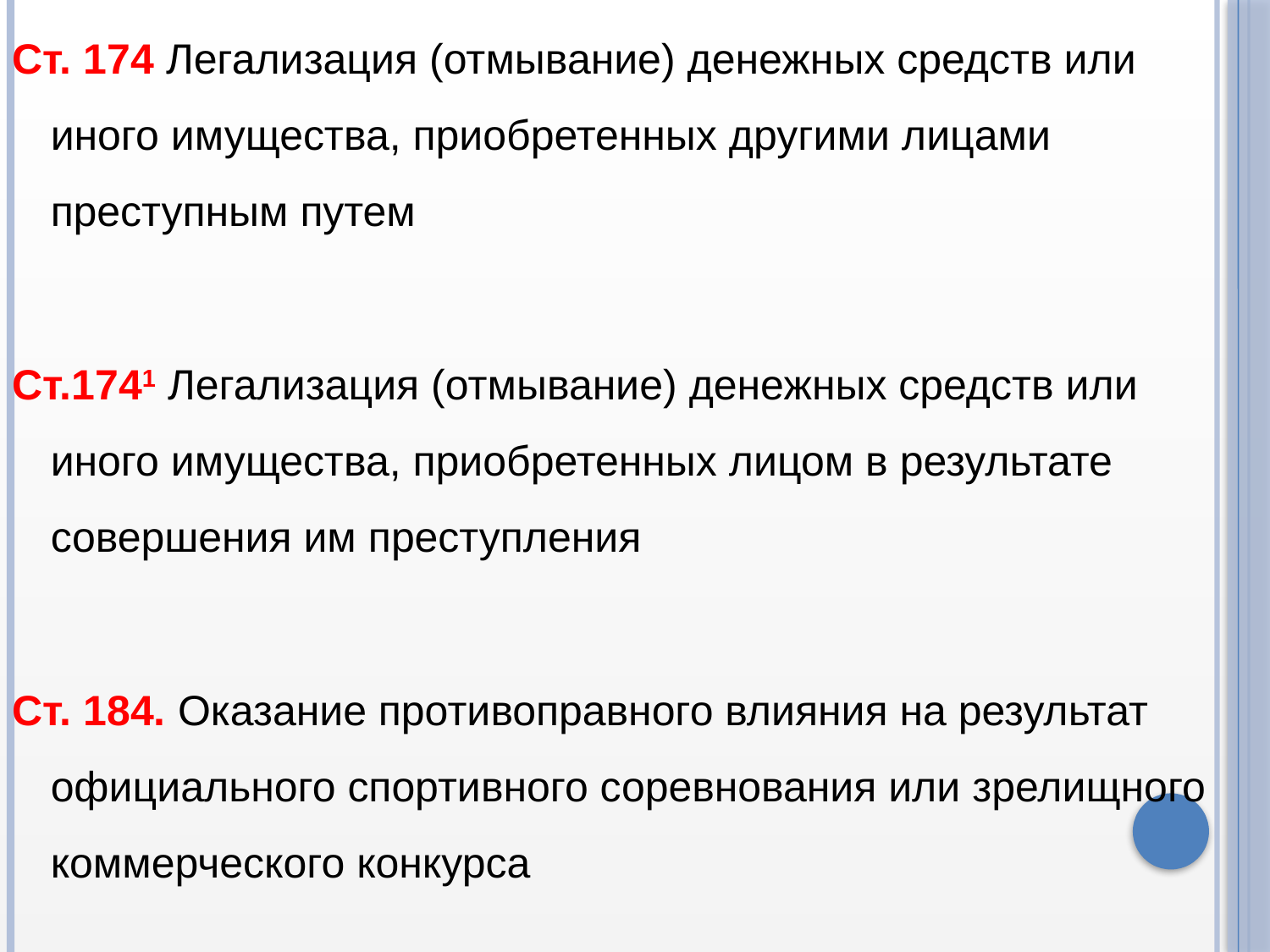

Ст. 174 Легализация (отмывание) денежных средств или иного имущества, приобретенных другими лицами преступным путем

Ст.1741 Легализация (отмывание) денежных средств или иного имущества, приобретенных лицом в результате совершения им преступления

Ст. 184. Оказание противоправного влияния на результат официального спортивного соревнования или зрелищного коммерческого конкурса